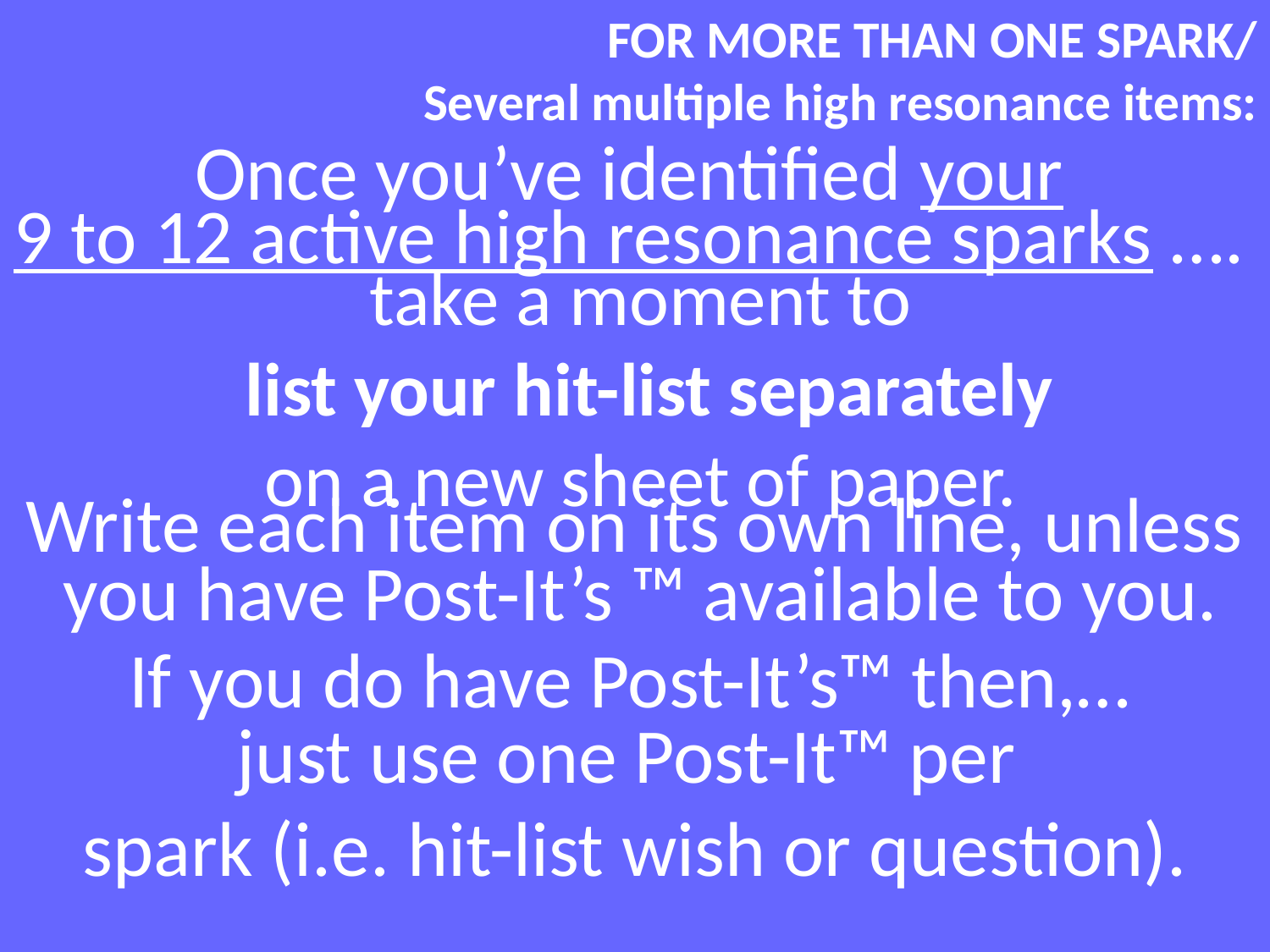

FOR MORE THAN ONE SPARK/
Several multiple high resonance items:
Once you’ve identified your
9 to 12 active high resonance sparks ….
take a moment to
 list your hit-list separately
on a new sheet of paper.

Write each item on its own line, unless
you have Post-It’s ™ available to you.
If you do have Post-It’s™ then,…
just use one Post-It™ per
spark (i.e. hit-list wish or question).